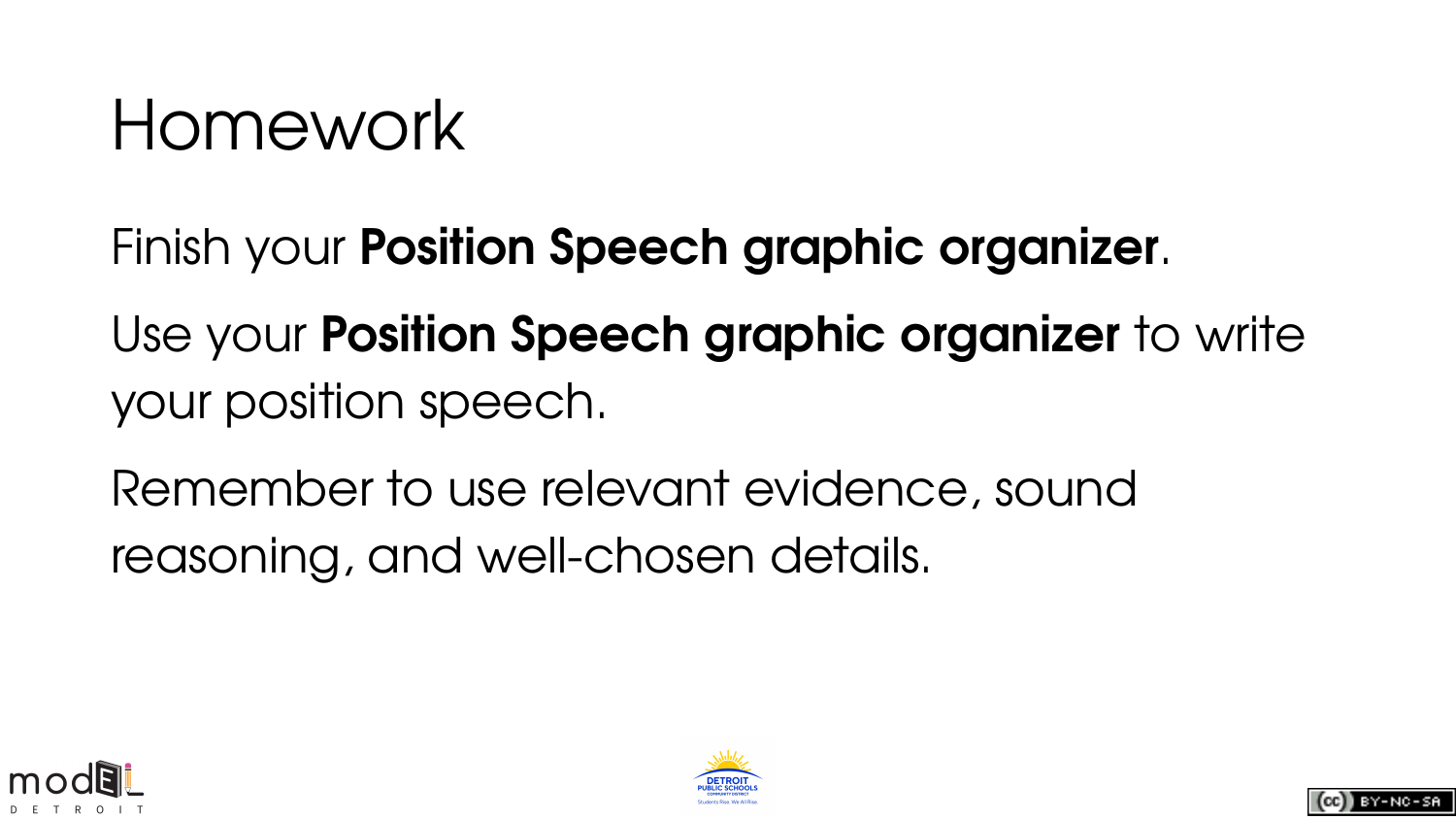

# Homework
Finish your Position Speech graphic organizer.
Use your Position Speech graphic organizer to write your position speech.
Remember to use relevant evidence, sound reasoning, and well-chosen details.